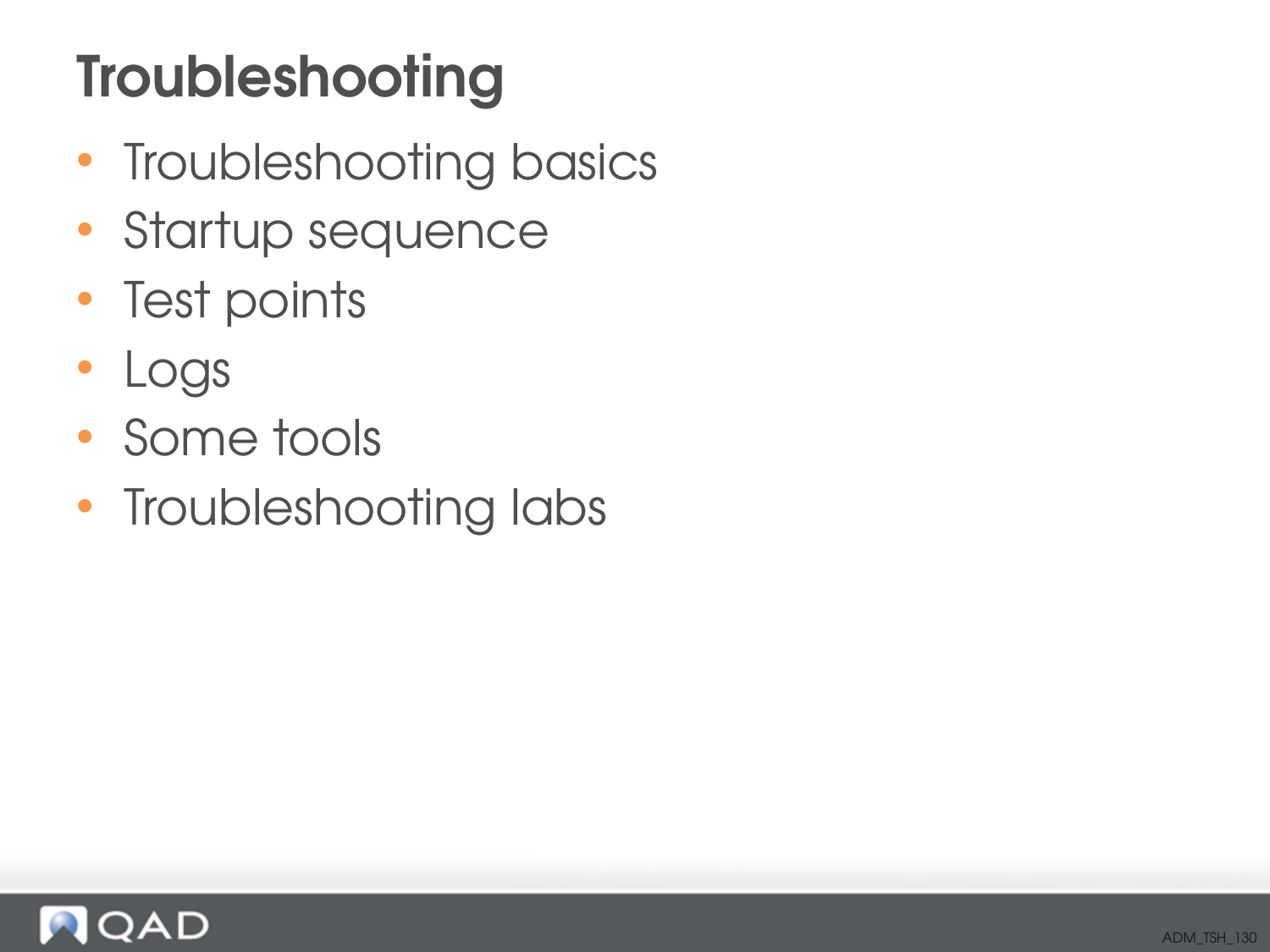

# Troubleshooting
Troubleshooting basics
Startup sequence
Test points
Logs
Some tools
Troubleshooting labs
ADM_TSH_130